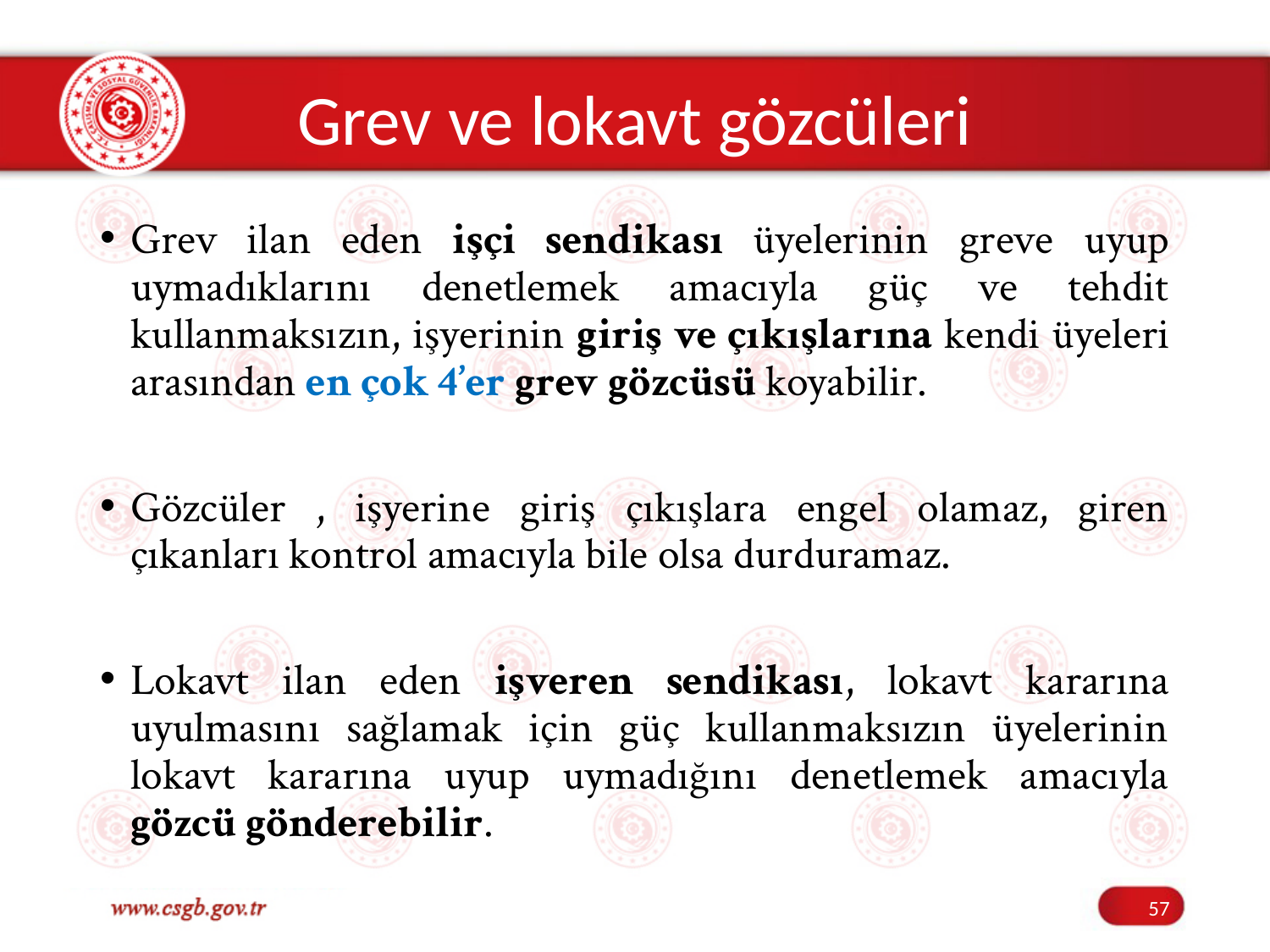

# Grev ve lokavt gözcüleri
Grev ilan eden işçi sendikası üyelerinin greve uyup uymadıklarını denetlemek amacıyla güç ve tehdit kullanmaksızın, işyerinin giriş ve çıkışlarına kendi üyeleri arasından en çok 4’er grev gözcüsü koyabilir.

Gözcüler , işyerine giriş çıkışlara engel olamaz, giren çıkanları kontrol amacıyla bile olsa durduramaz.

Lokavt ilan eden işveren sendikası, lokavt kararına uyulmasını sağlamak için güç kullanmaksızın üyelerinin lokavt kararına uyup uymadığını denetlemek amacıyla gözcü gönderebilir.
57